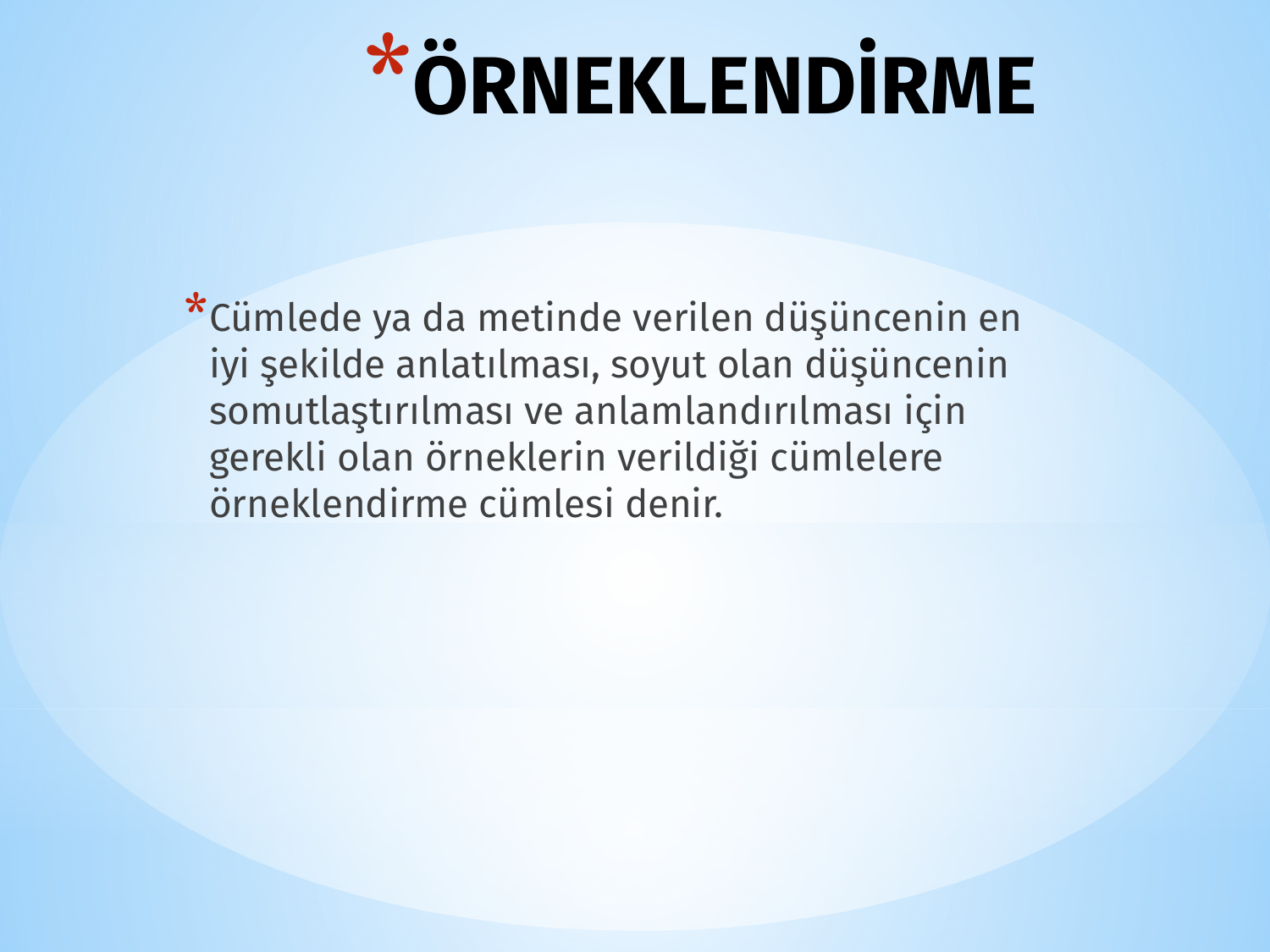

# ÖRNEKLENDİRME
Cümlede ya da metinde verilen düşüncenin en iyi şekilde anlatılması, soyut olan düşüncenin somutlaştırılması ve anlamlandırılması için gerekli olan örneklerin verildiği cümlelere örneklendirme cümlesi denir.